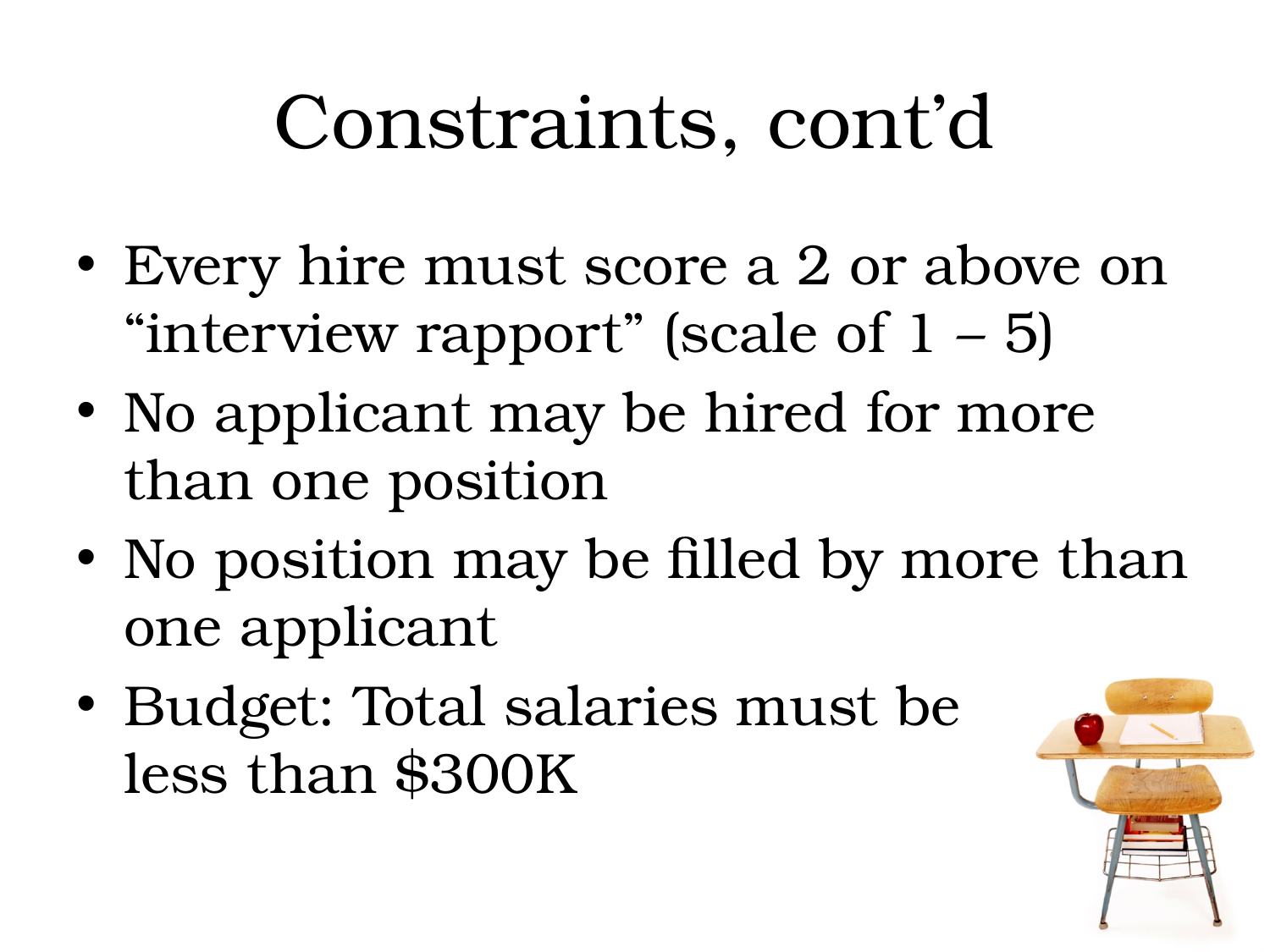

# Constraints, cont’d
Every hire must score a 2 or above on “interview rapport” (scale of 1 – 5)
No applicant may be hired for more than one position
No position may be filled by more than one applicant
Budget: Total salaries must be        less than $300K